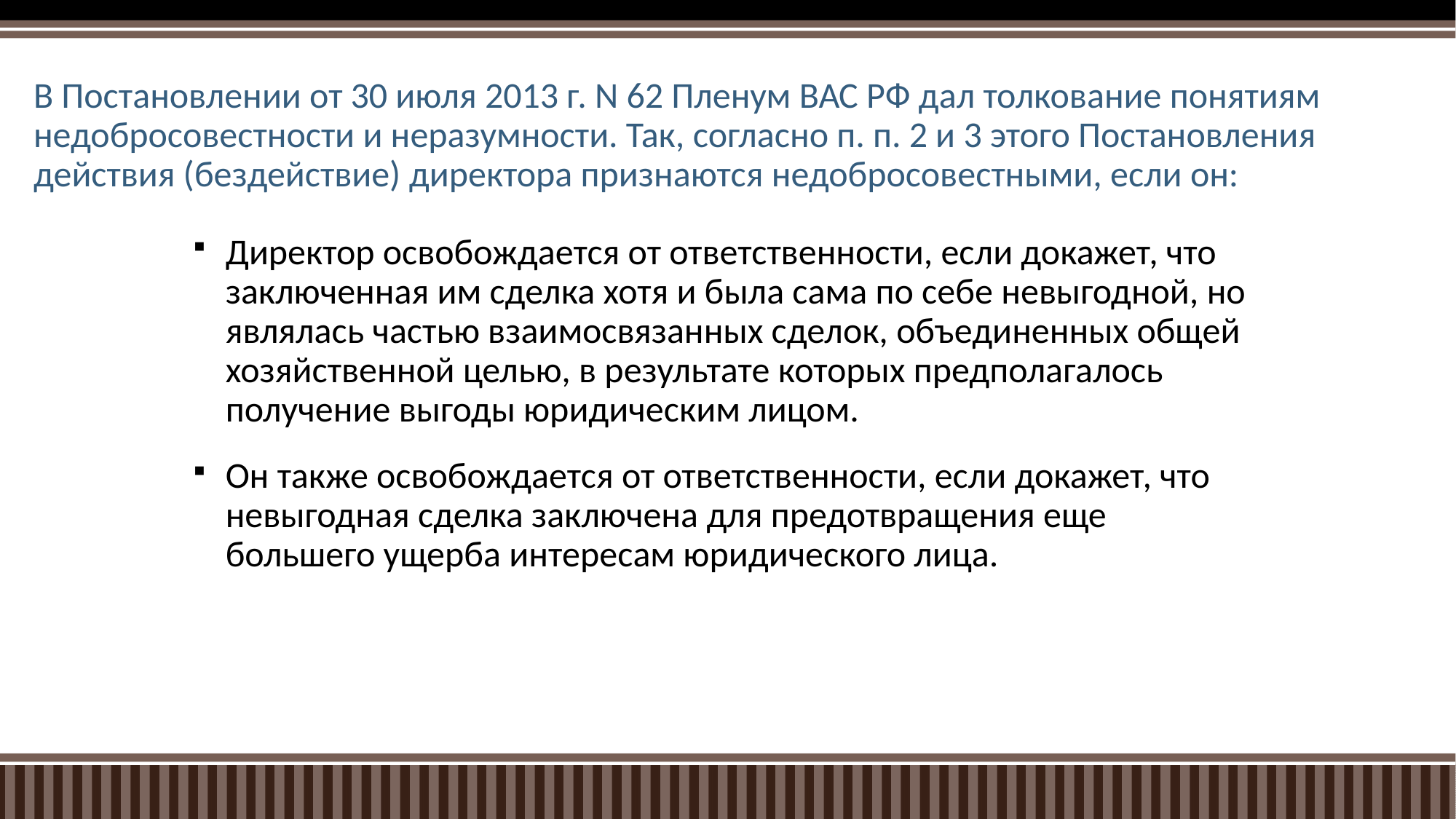

# В Постановлении от 30 июля 2013 г. N 62 Пленум ВАС РФ дал толкование понятиям недобросовестности и неразумности. Так, согласно п. п. 2 и 3 этого Постановления действия (бездействие) директора признаются недобросовестными, если он:
Директор освобождается от ответственности, если докажет, что заключенная им сделка хотя и была сама по себе невыгодной, но являлась частью взаимосвязанных сделок, объединенных общей хозяйственной целью, в результате которых предполагалось получение выгоды юридическим лицом.
Он также освобождается от ответственности, если докажет, что невыгодная сделка заключена для предотвращения еще большего ущерба интересам юридического лица.